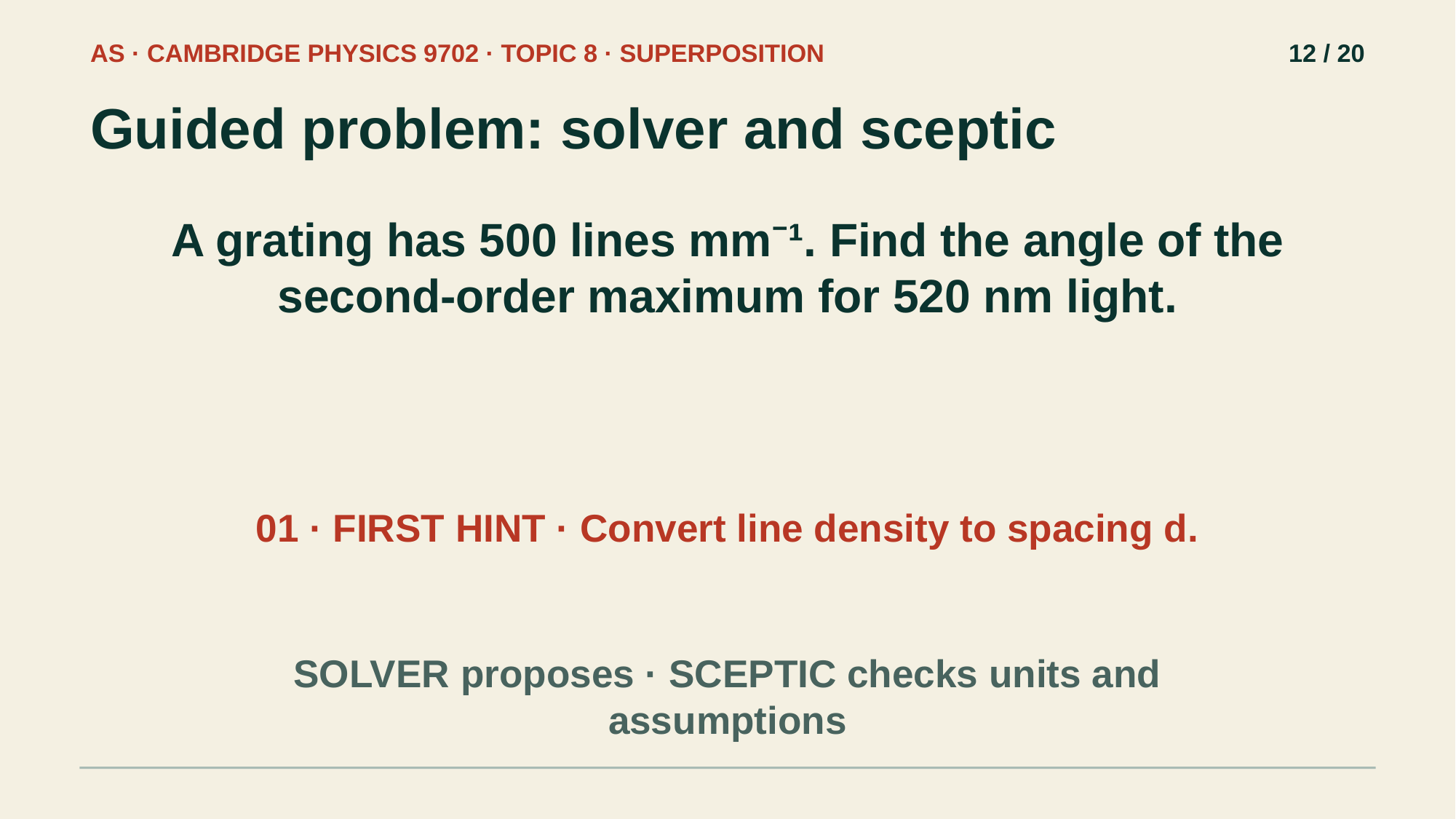

AS · CAMBRIDGE PHYSICS 9702 · TOPIC 8 · SUPERPOSITION
12 / 20
Guided problem: solver and sceptic
A grating has 500 lines mm⁻¹. Find the angle of the second-order maximum for 520 nm light.
01 · FIRST HINT · Convert line density to spacing d.
SOLVER proposes · SCEPTIC checks units and assumptions